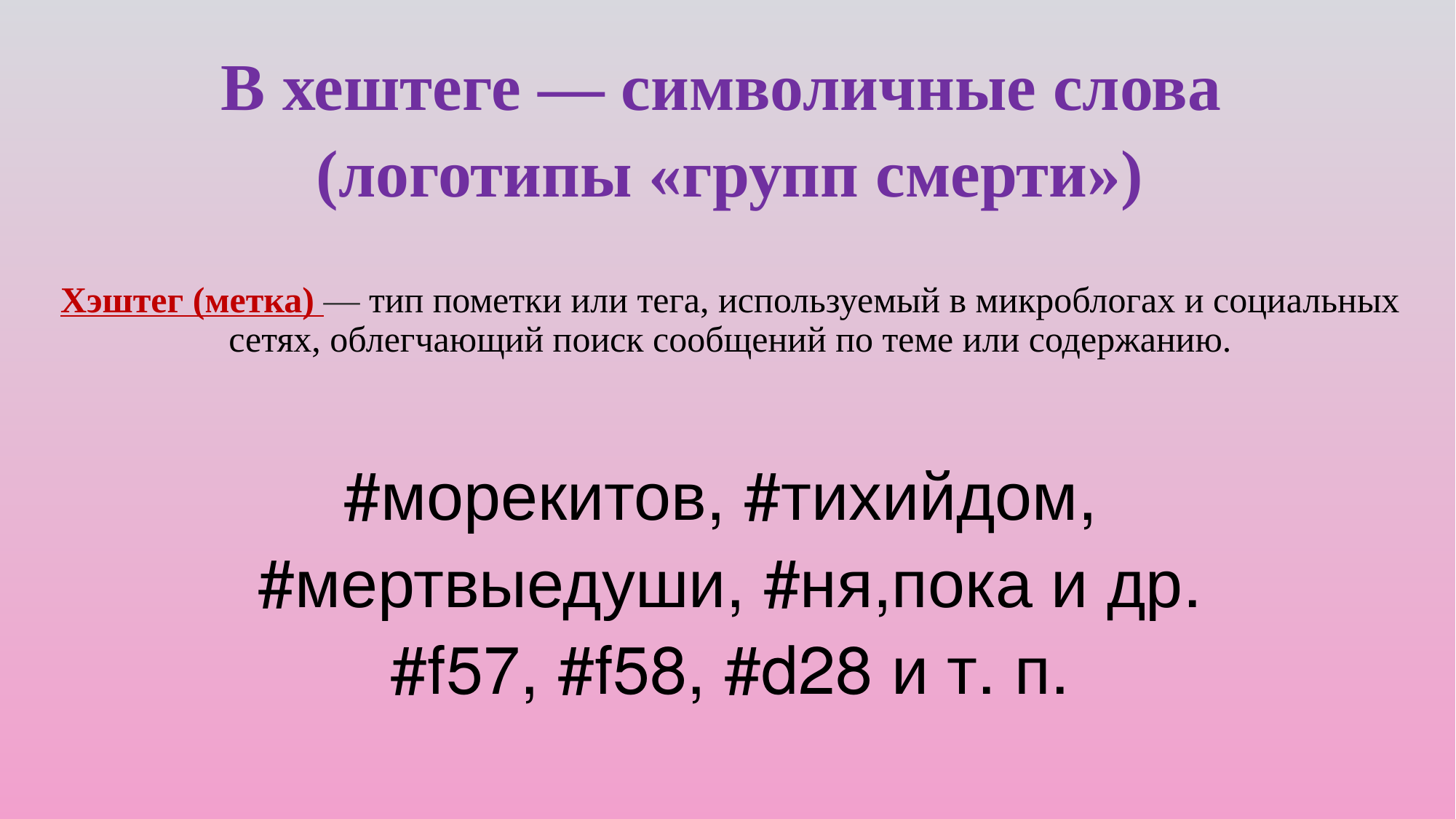

В хештеге — символичные слова
(логотипы «групп смерти»)

Хэштег (метка) — тип пометки или тега, используемый в микроблогах и социальных сетях, облегчающий поиск сообщений по теме или содержанию.

#морекитов, #тихийдом,
#мертвыедуши, #ня,пока и др.
#f57, #f58, #d28 и т. п.